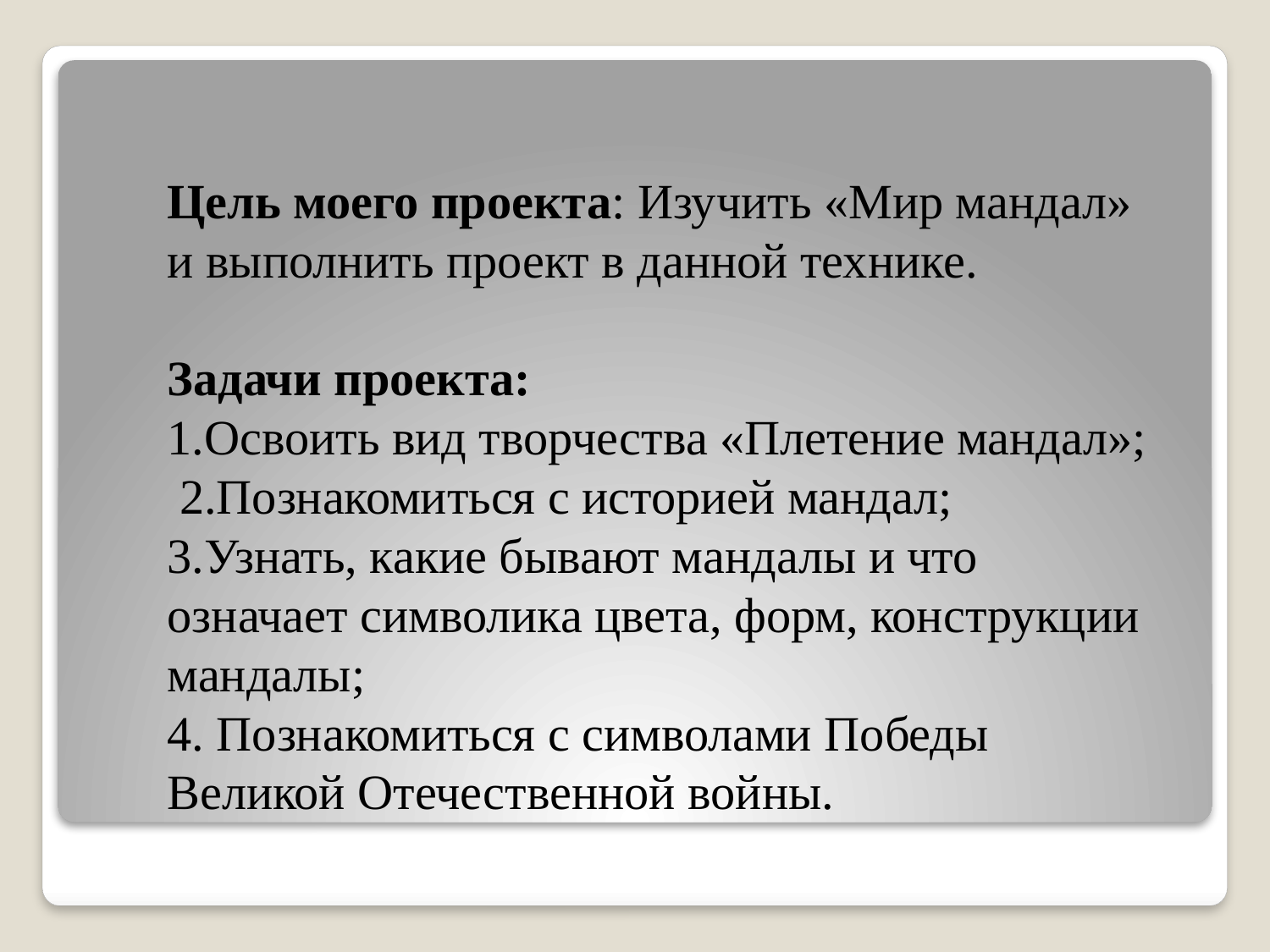

# Цель моего проекта: Изучить «Мир мандал» и выполнить проект в данной технике. Задачи проекта: 1.Освоить вид творчества «Плетение мандал»; 2.Познакомиться с историей мандал; 3.Узнать, какие бывают мандалы и что означает символика цвета, форм, конструкции  мандалы; 4. Познакомиться с символами Победы Великой Отечественной войны.